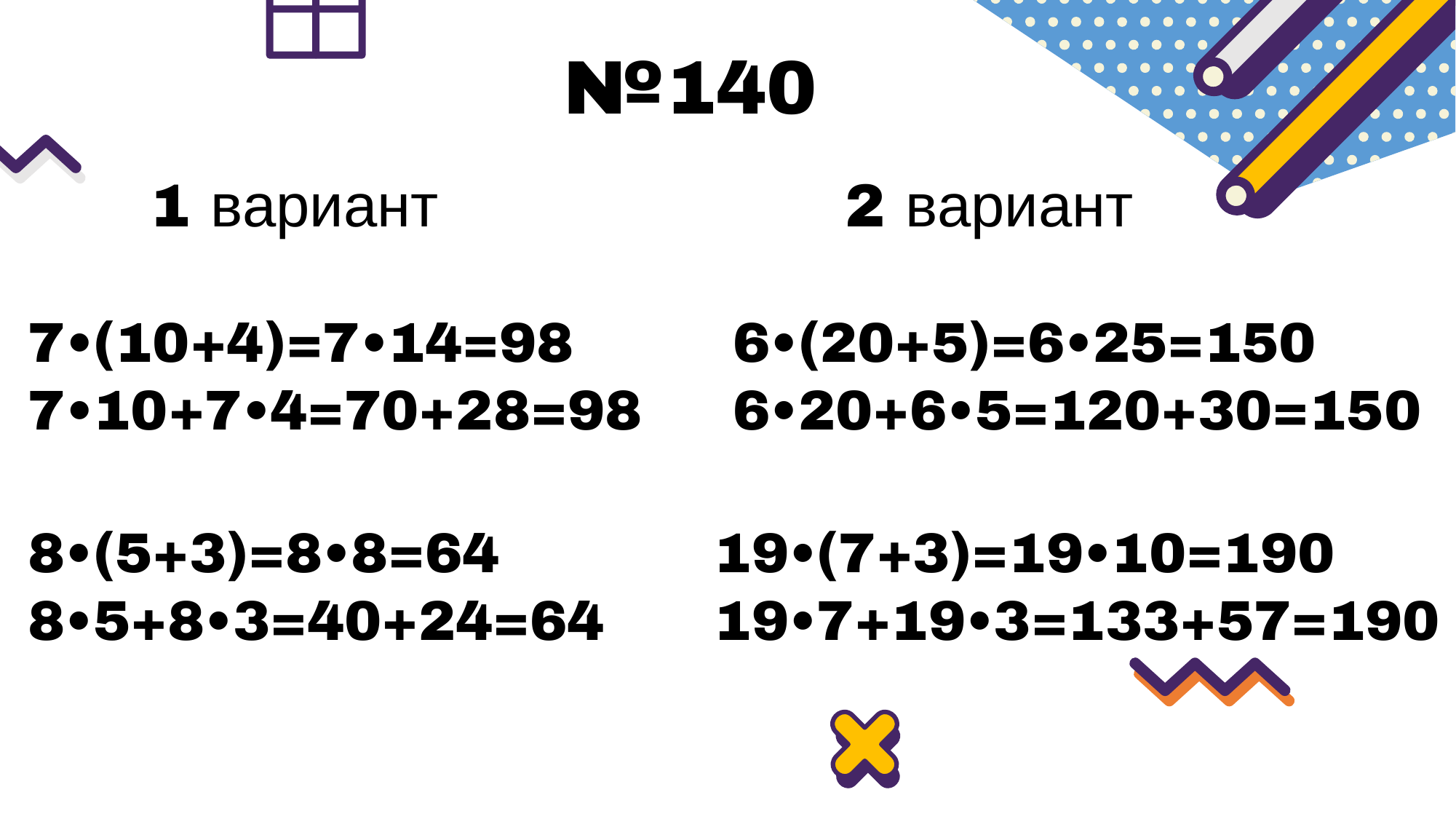

№140
1 вариант
2 вариант
7•(10+4)=7•14=98
7•10+7•4=70+28=98
6•(20+5)=6•25=150
6•20+6•5=120+30=150
8•(5+3)=8•8=64
8•5+8•3=40+24=64
19•(7+3)=19•10=190
19•7+19•3=133+57=190